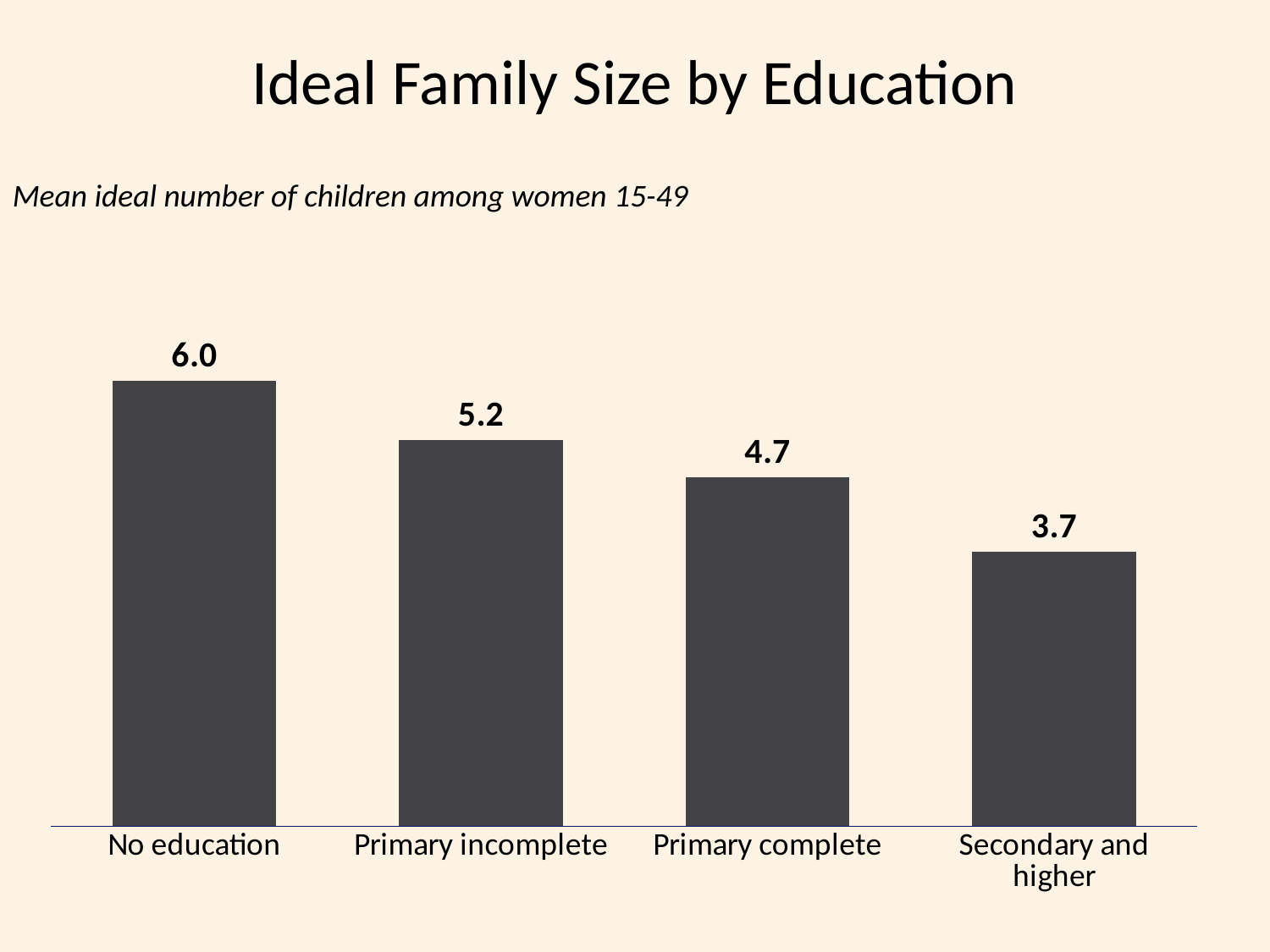

# Ideal Family Size by Education
Mean ideal number of children among women 15-49

### Chart

| Category | Women 15-49 |
|---|---|
| No education | 6.0 |
| Primary incomplete | 5.2 |
| Primary complete | 4.7 |
| Secondary and higher | 3.7 |